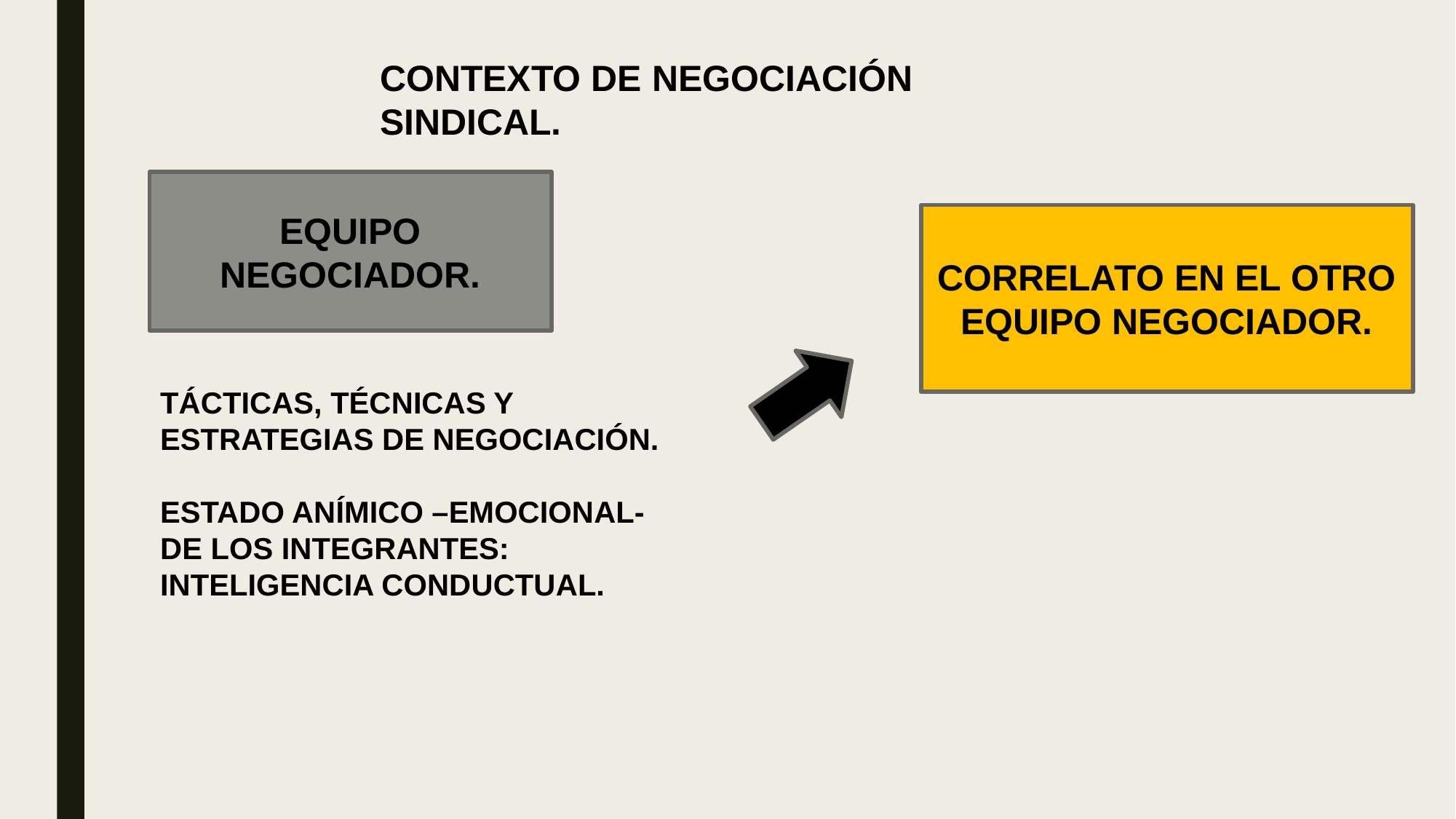

CONTEXTO DE NEGOCIACIÓN SINDICAL.
EQUIPO NEGOCIADOR.
CORRELATO EN EL OTRO EQUIPO NEGOCIADOR.

TÁCTICAS, TÉCNICAS Y ESTRATEGIAS DE NEGOCIACIÓN.

ESTADO ANÍMICO –EMOCIONAL- DE LOS INTEGRANTES: INTELIGENCIA CONDUCTUAL.